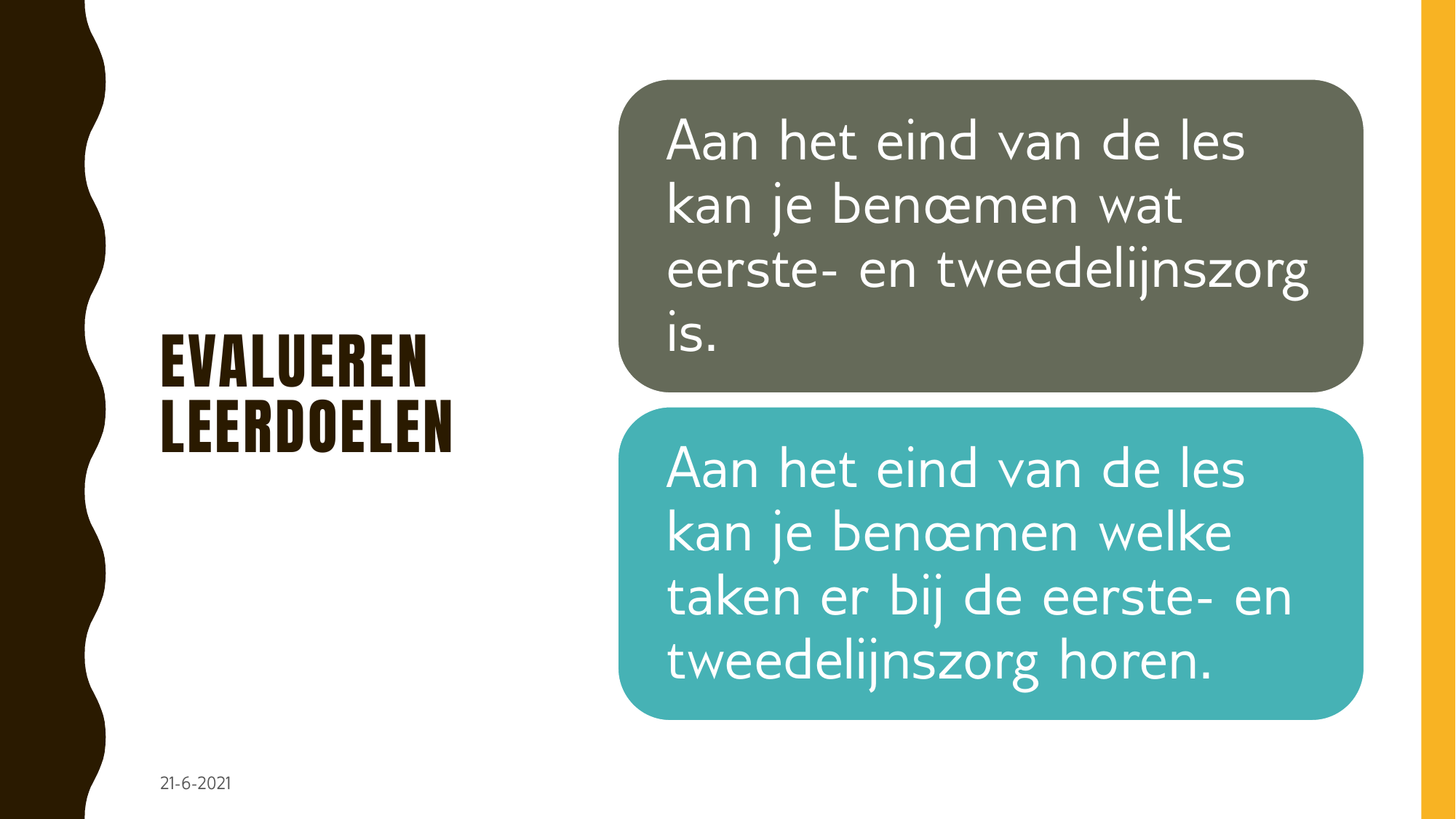

# Evalueren leerdoelen
Aan het eind van de les kan je benoemen wat eerste- en tweedelijnszorg is.
Aan het eind van de les kan je benoemen welke taken er bij de eerste- en tweedelijnszorg horen.
21-6-2021